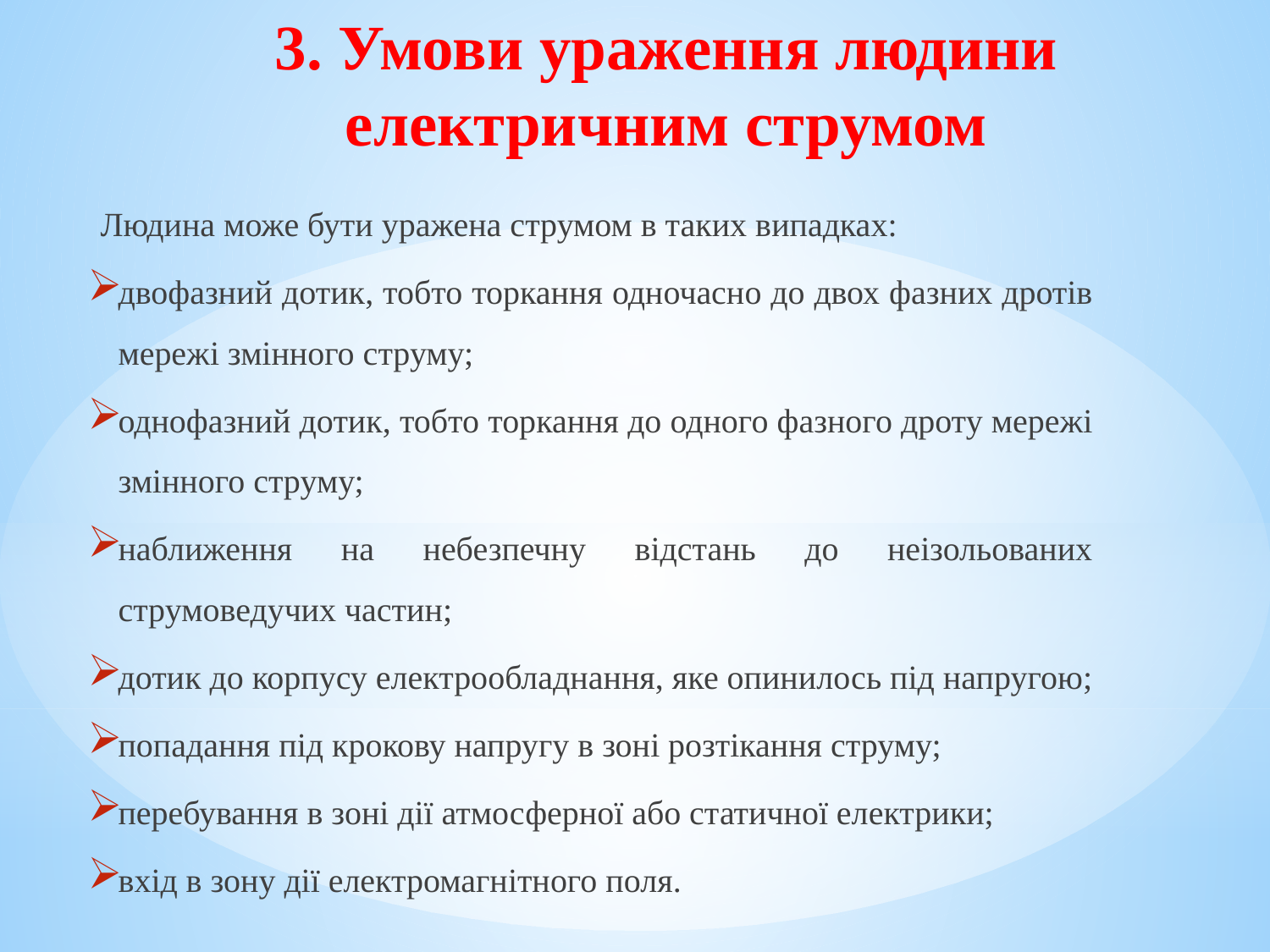

# 3. Умови ураження людини електричним струмом
     Людина може бути уражена струмом в таких випадках:
двофазний дотик, тобто торкання одночасно до двох фазних дротів мережі змінного струму;
однофазний дотик, тобто торкання до одного фазного дроту мережі змінного струму;
наближення на небезпечну відстань до неізольованих струмоведучих частин;
дотик до корпусу електрообладнання, яке опинилось під напругою;
попадання під крокову напругу в зоні розтікання струму;
перебування в зоні дії атмосферної або статичної електрики;
вхід в зону дії електромагнітного поля.